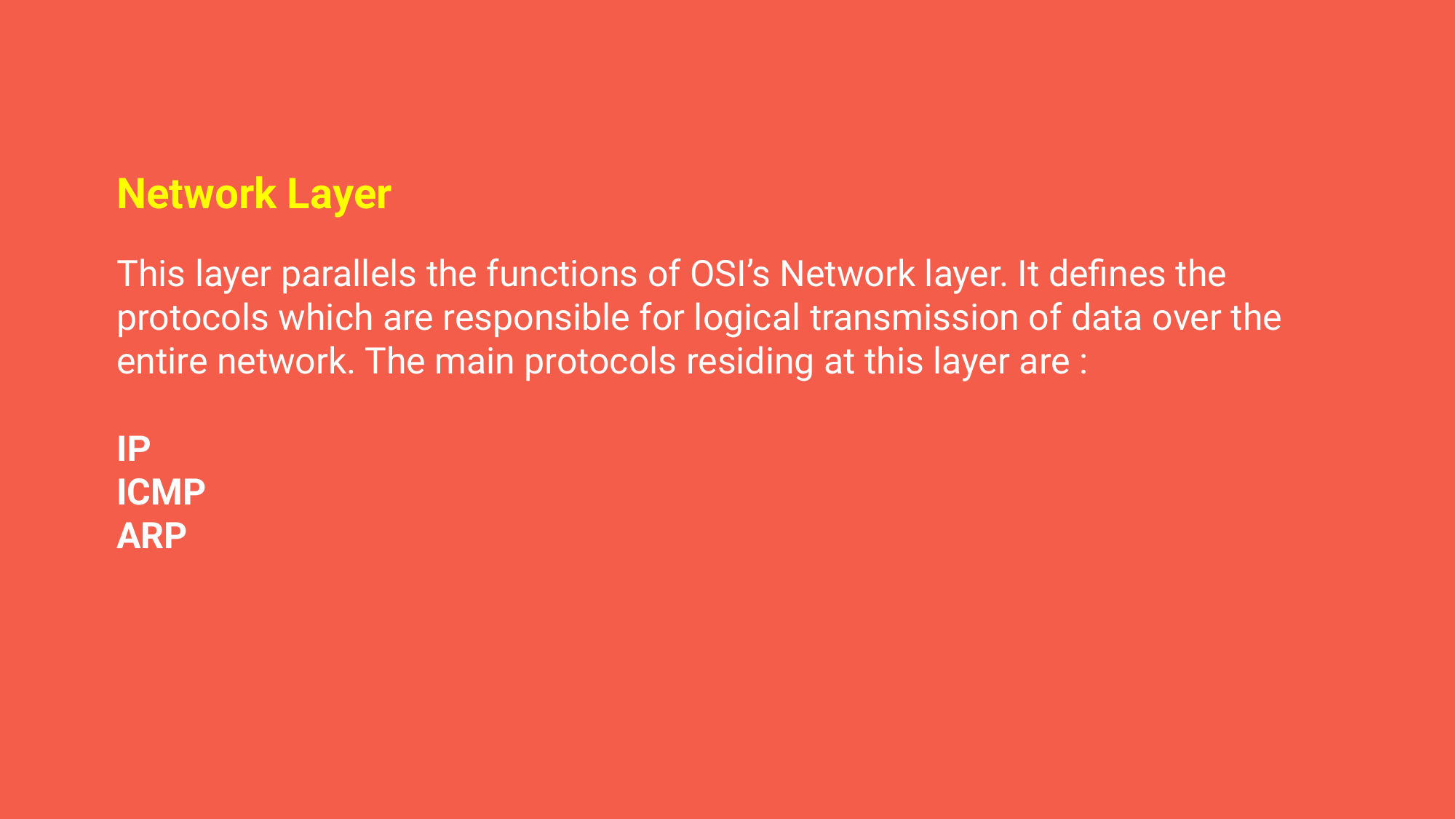

Network Layer

This layer parallels the functions of OSI’s Network layer. It defines the protocols which are responsible for logical transmission of data over the entire network. The main protocols residing at this layer are :

IP
ICMP
ARP